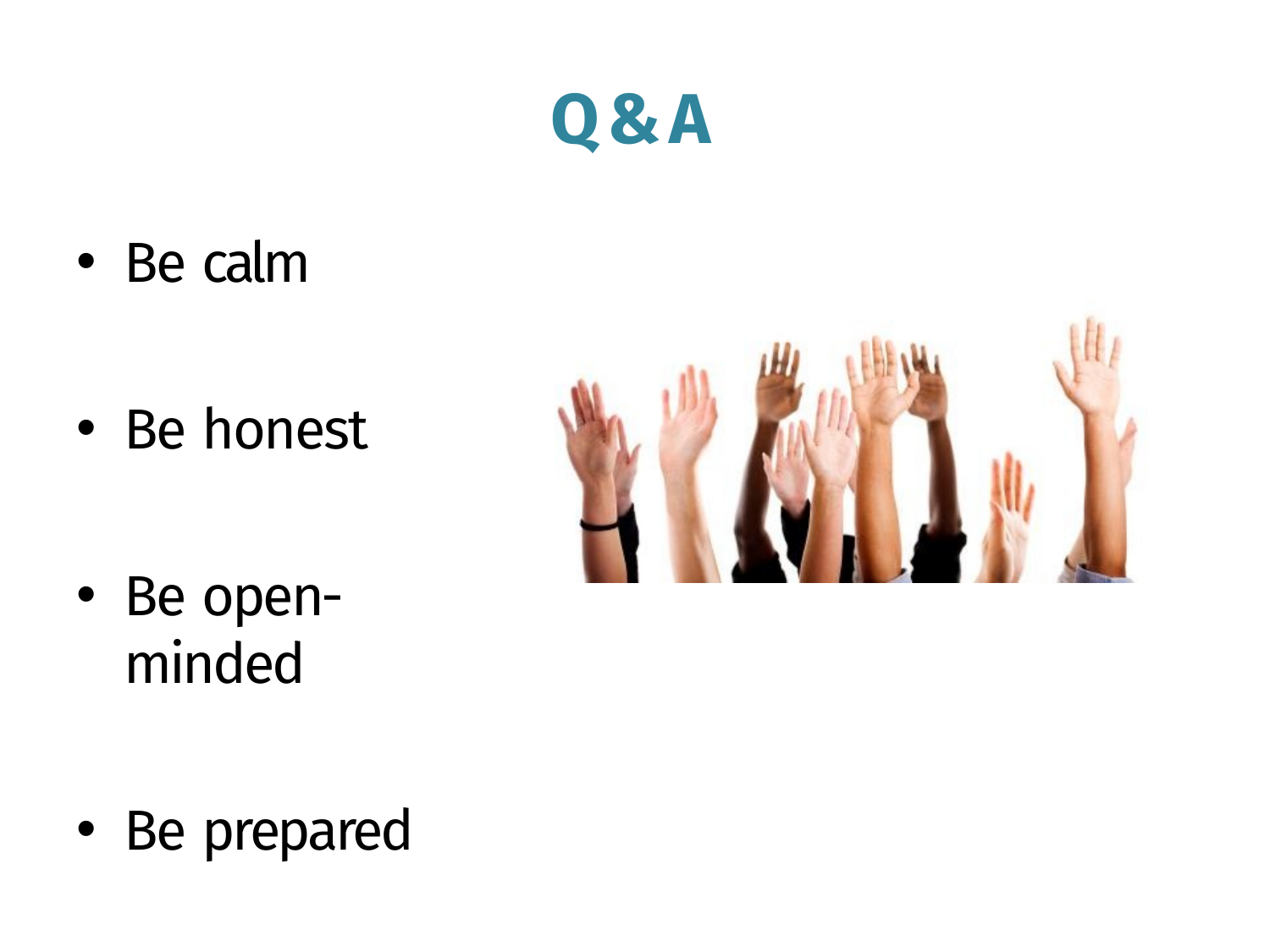

# Q&A
Be calm

Be honest

Be open-minded

Be prepared